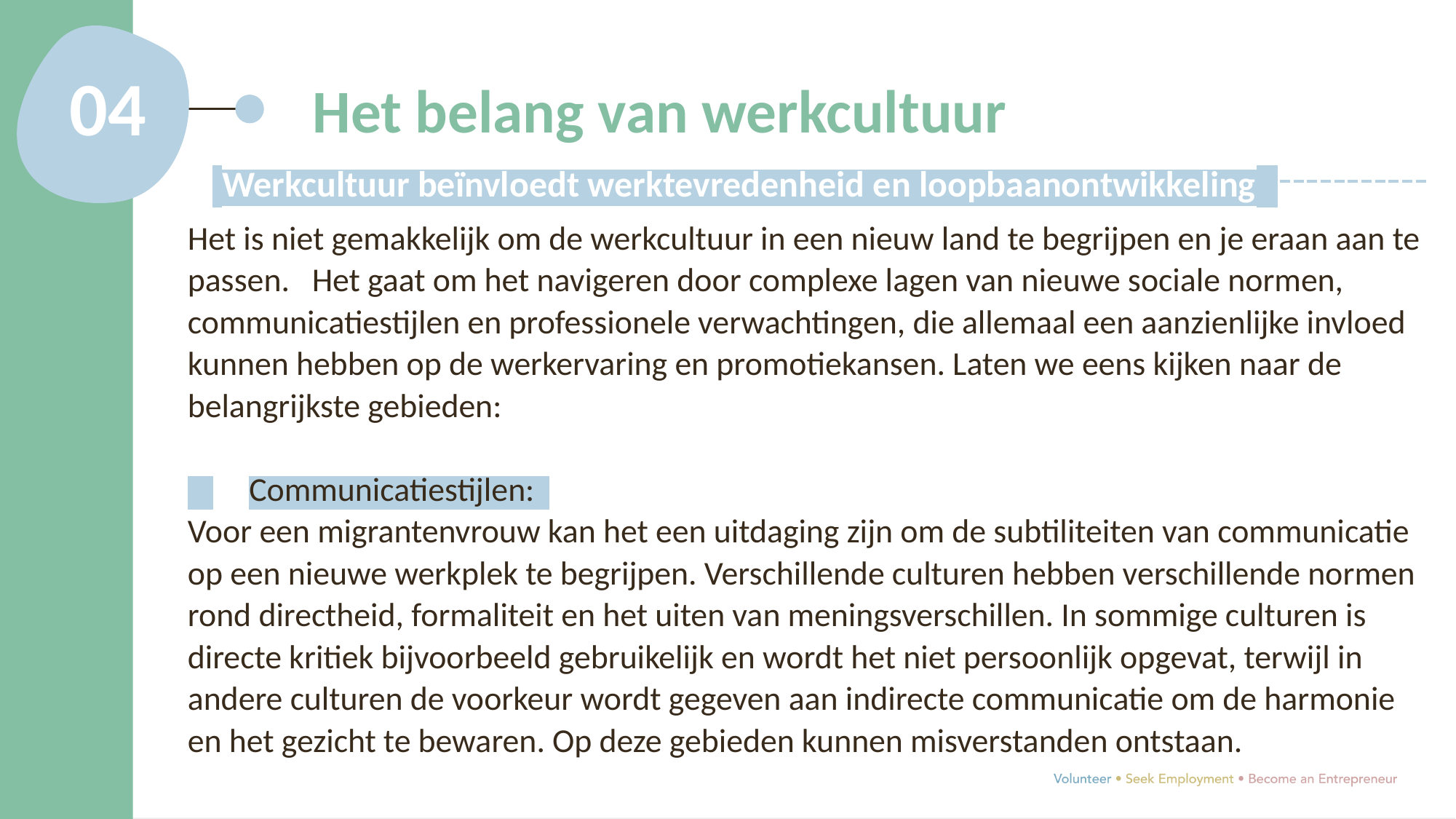

04
Het belang van werkcultuur

 Werkcultuur beïnvloedt werktevredenheid en loopbaanontwikkeling:
Het is niet gemakkelijk om de werkcultuur in een nieuw land te begrijpen en je eraan aan te passen.   Het gaat om het navigeren door complexe lagen van nieuwe sociale normen, communicatiestijlen en professionele verwachtingen, die allemaal een aanzienlijke invloed kunnen hebben op de werkervaring en promotiekansen. Laten we eens kijken naar de belangrijkste gebieden:

Communicatiestijlen:
Voor een migrantenvrouw kan het een uitdaging zijn om de subtiliteiten van communicatie op een nieuwe werkplek te begrijpen. Verschillende culturen hebben verschillende normen rond directheid, formaliteit en het uiten van meningsverschillen. In sommige culturen is directe kritiek bijvoorbeeld gebruikelijk en wordt het niet persoonlijk opgevat, terwijl in andere culturen de voorkeur wordt gegeven aan indirecte communicatie om de harmonie en het gezicht te bewaren. Op deze gebieden kunnen misverstanden ontstaan.